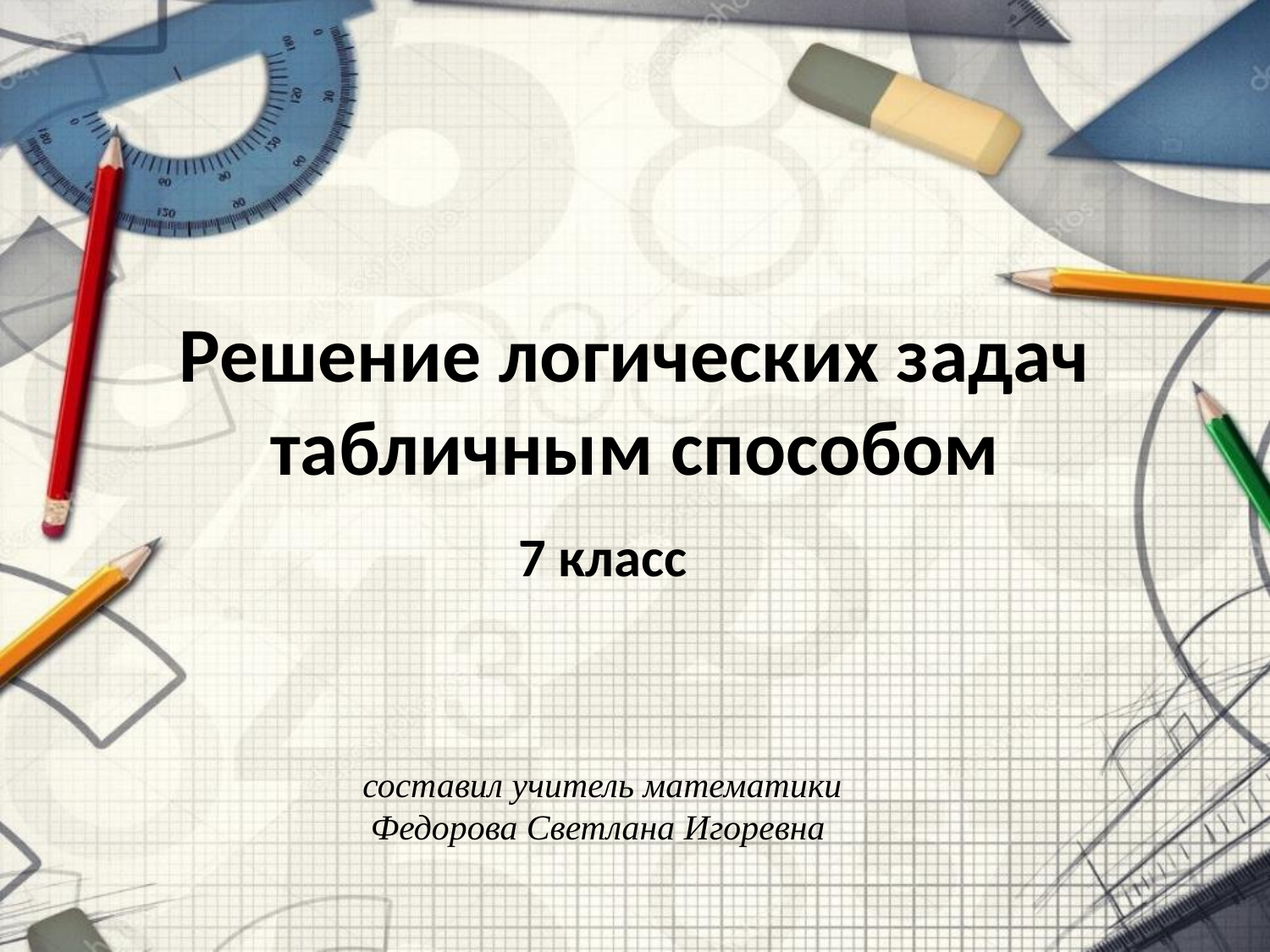

# Решение логических задач табличным способом
7 класс

составил учитель математики
Федорова Светлана Игоревна